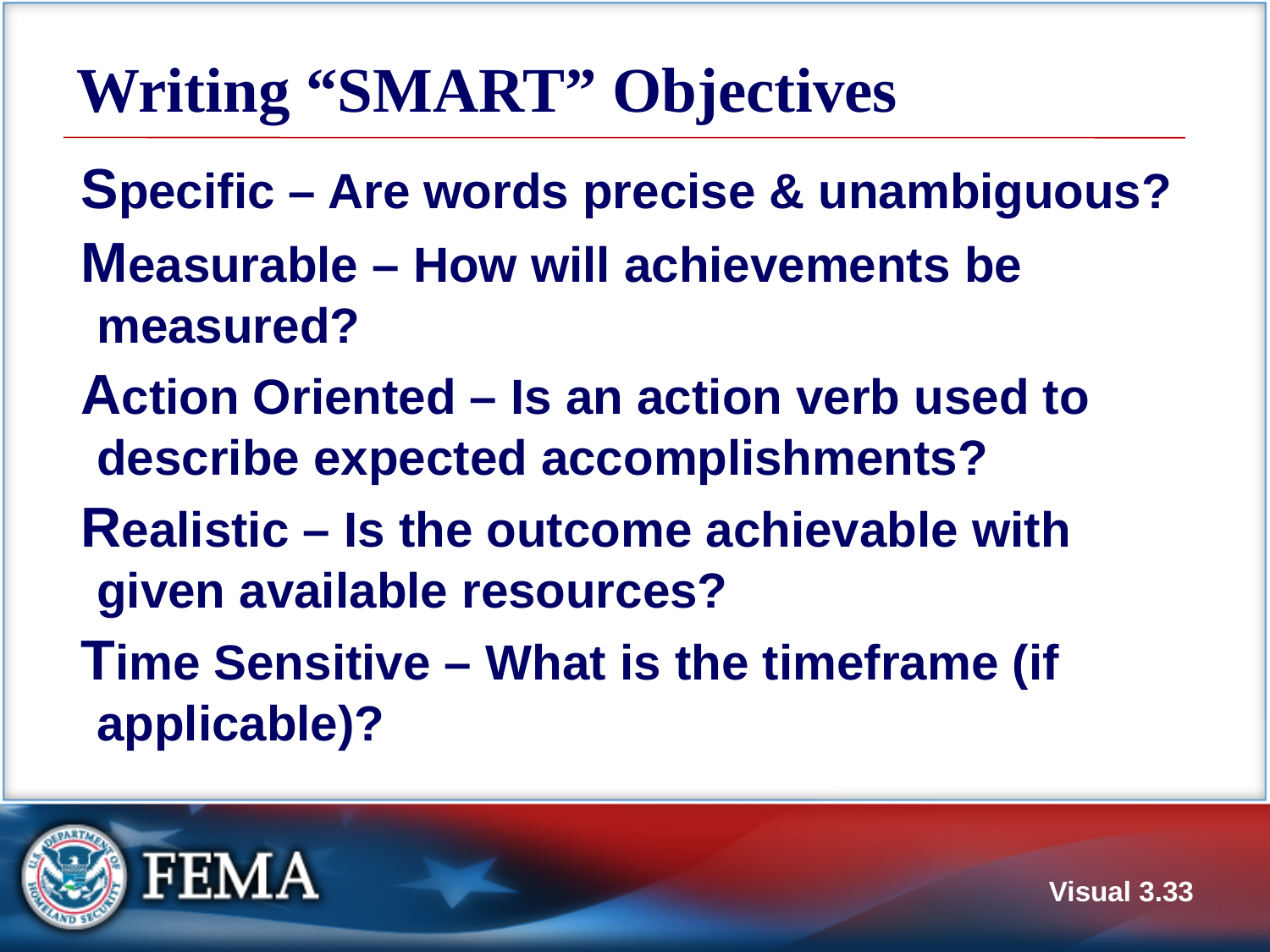

# Writing “SMART” Objectives
Specific – Are words precise & unambiguous?
Measurable – How will achievements be measured?
Action Oriented – Is an action verb used to describe expected accomplishments?
Realistic – Is the outcome achievable with given available resources?
Time Sensitive – What is the timeframe (if applicable)?
Visual 3.33